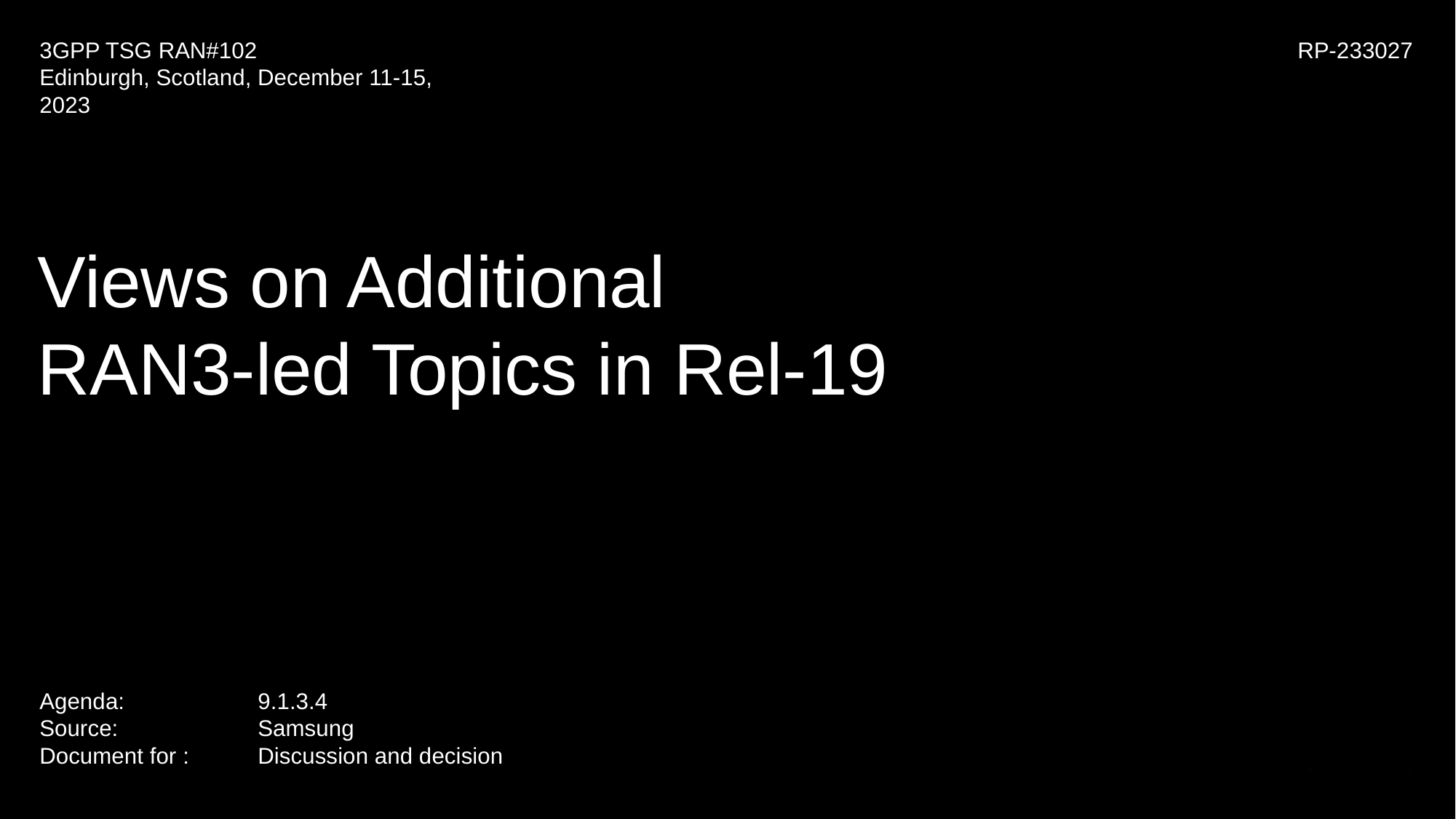

Views on Additional
RAN3-led Topics in Rel-19
Agenda: 		9.1.3.4
Source:		Samsung
Document for : 	Discussion and decision